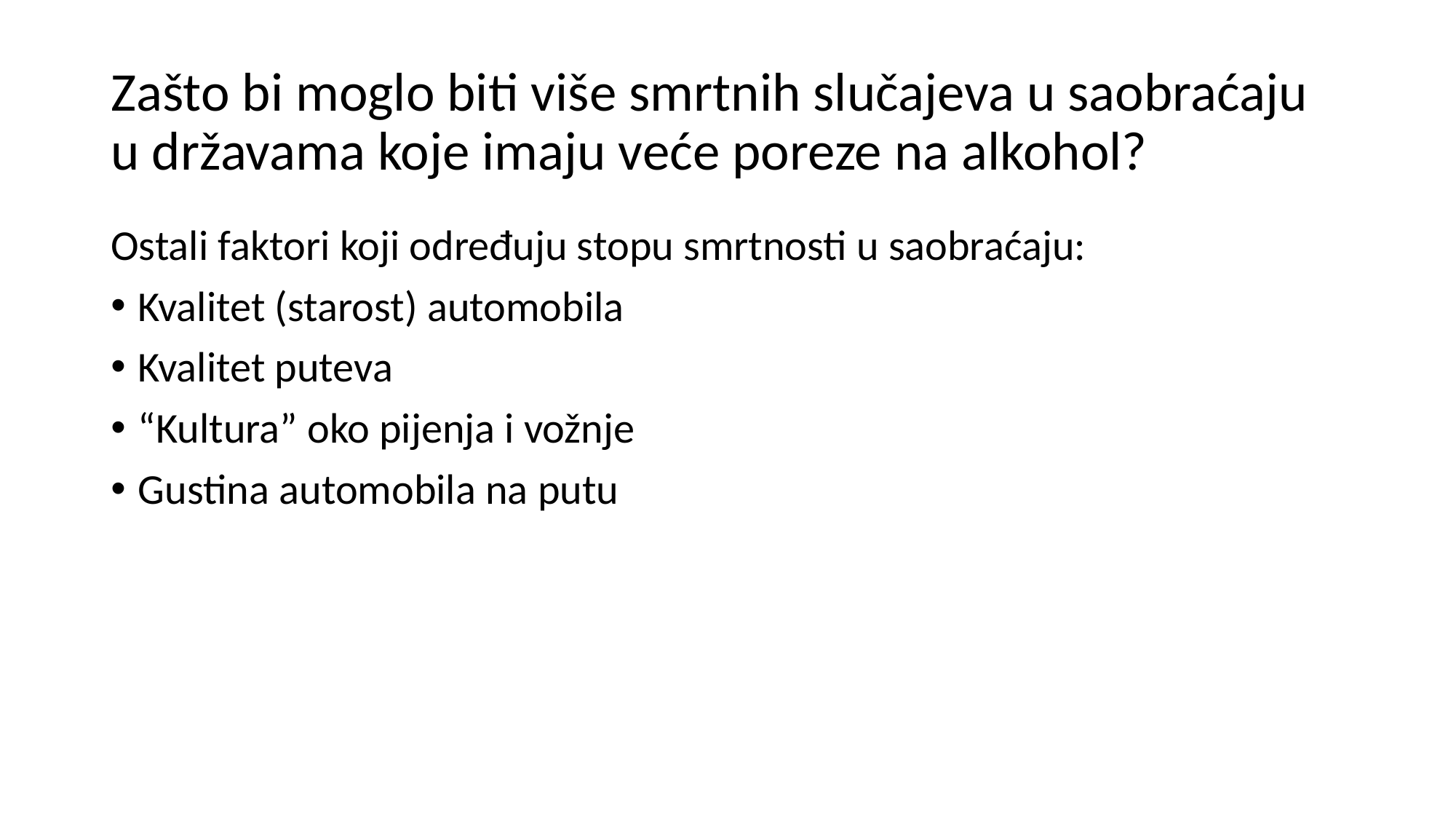

# Zašto bi moglo biti više smrtnih slučajeva u saobraćaju u državama koje imaju veće poreze na alkohol?
Ostali faktori koji određuju stopu smrtnosti u saobraćaju:
Kvalitet (starost) automobila
Kvalitet puteva
“Kultura” oko pijenja i vožnje
Gustina automobila na putu